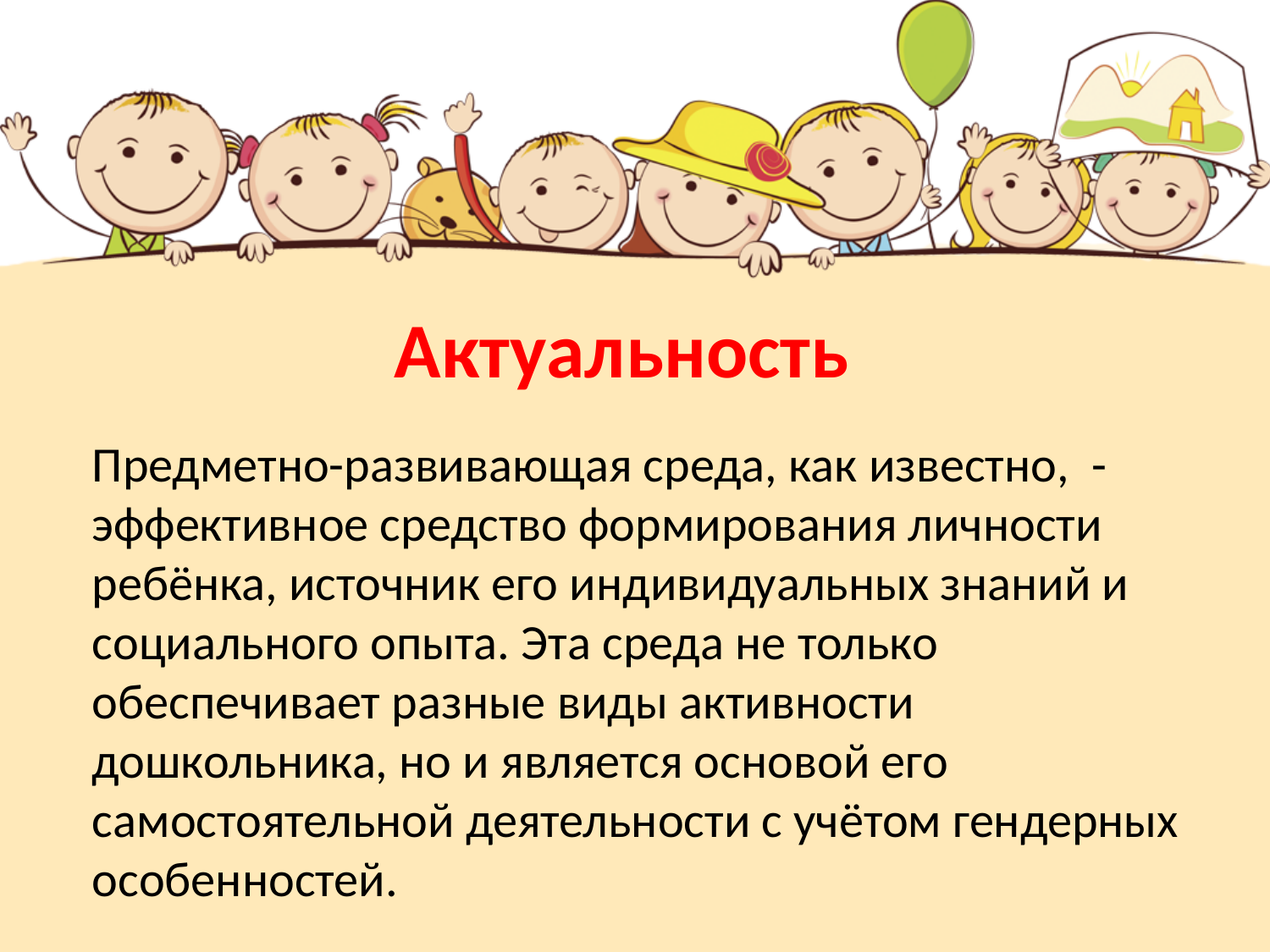

# Актуальность
Предметно-развивающая среда, как известно,  - эффективное средство формирования личности ребёнка, источник его индивидуальных знаний и социального опыта. Эта среда не только обеспечивает разные виды активности дошкольника, но и является основой его самостоятельной деятельности с учётом гендерных особенностей.